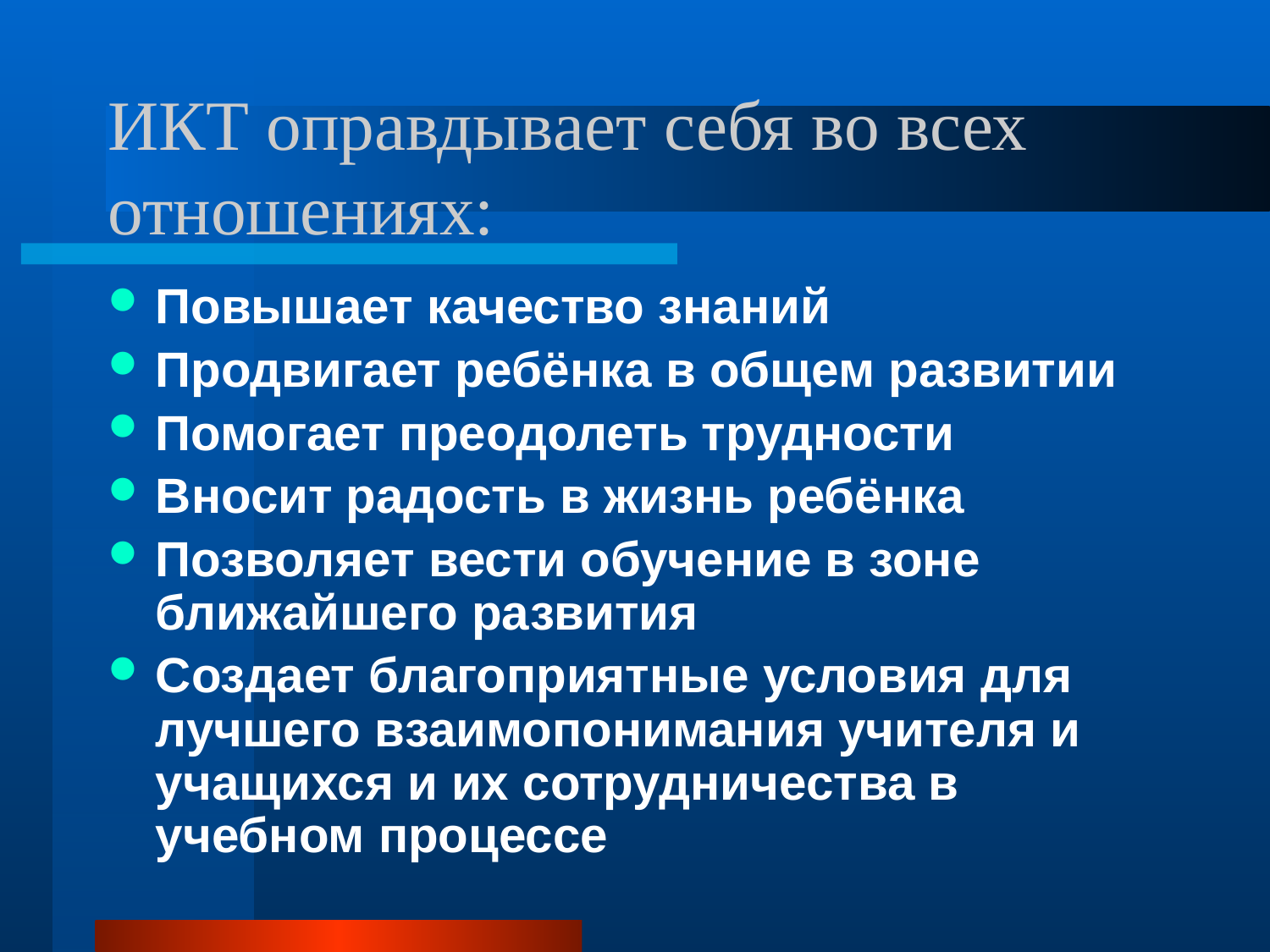

# ИКТ оправдывает себя во всех отношениях:
Повышает качество знаний
Продвигает ребёнка в общем развитии
Помогает преодолеть трудности
Вносит радость в жизнь ребёнка
Позволяет вести обучение в зоне ближайшего развития
Создает благоприятные условия для лучшего взаимопонимания учителя и учащихся и их сотрудничества в учебном процессе